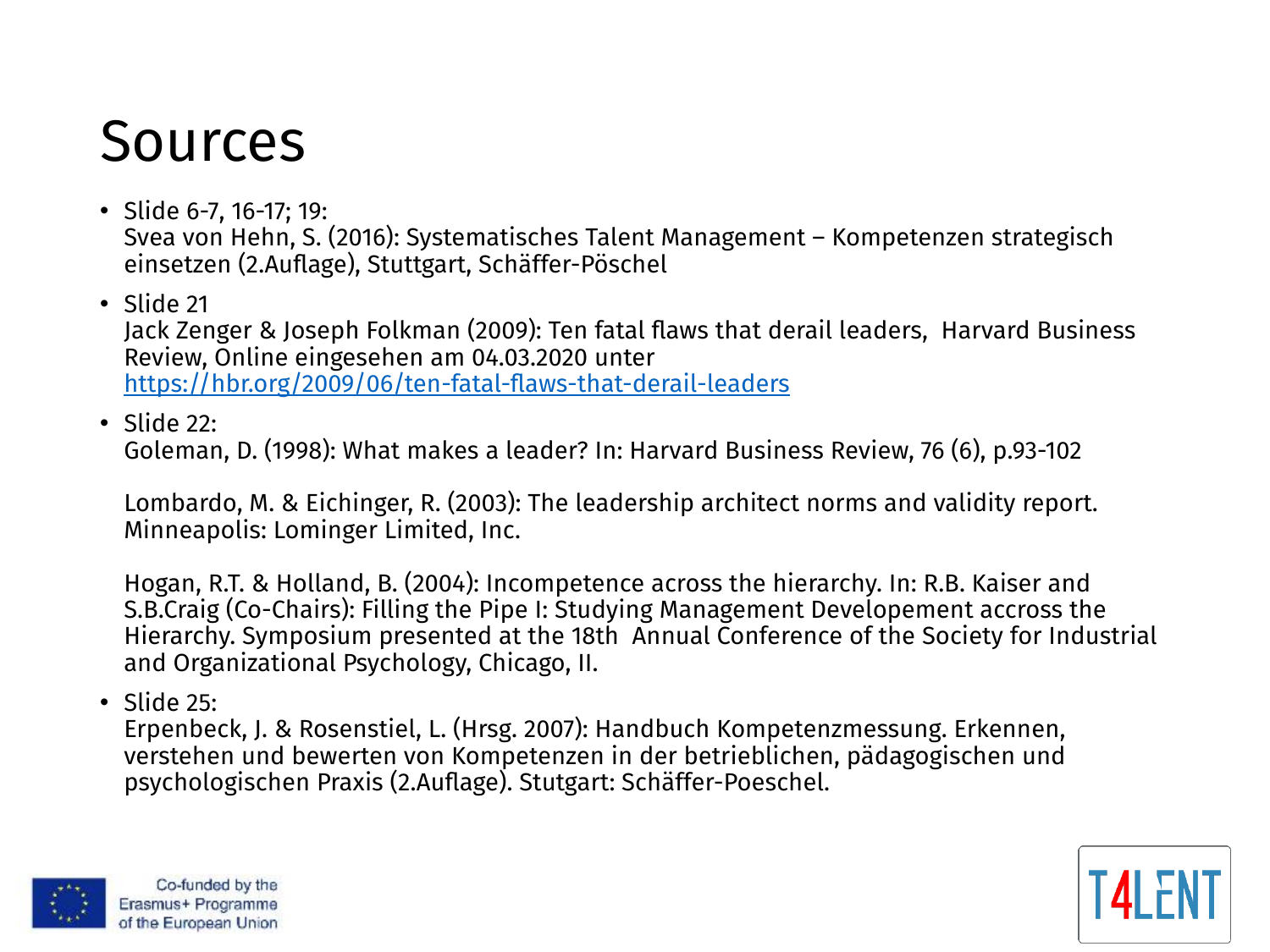

# Sources
Slide 6-7, 16-17; 19:
Svea von Hehn, S. (2016): Systematisches Talent Management – Kompetenzen strategisch einsetzen (2.Auflage), Stuttgart, Schäffer-Pöschel
Slide 21
Jack Zenger & Joseph Folkman (2009): Ten fatal flaws that derail leaders,  Harvard Business Review, Online eingesehen am 04.03.2020 unter https://hbr.org/2009/06/ten-fatal-flaws-that-derail-leaders
Slide 22:
Goleman, D. (1998): What makes a leader? In: Harvard Business Review, 76 (6), p.93-102
Lombardo, M. & Eichinger, R. (2003): The leadership architect norms and validity report. Minneapolis: Lominger Limited, Inc.
Hogan, R.T. & Holland, B. (2004): Incompetence across the hierarchy. In: R.B. Kaiser and S.B.Craig (Co-Chairs): Filling the Pipe I: Studying Management Developement accross the Hierarchy. Symposium presented at the 18th  Annual Conference of the Society for Industrial and Organizational Psychology, Chicago, II.
Slide 25:
Erpenbeck, J. & Rosenstiel, L. (Hrsg. 2007): Handbuch Kompetenzmessung. Erkennen, verstehen und bewerten von Kompetenzen in der betrieblichen, pädagogischen und psychologischen Praxis (2.Auflage). Stutgart: Schäffer-Poeschel.